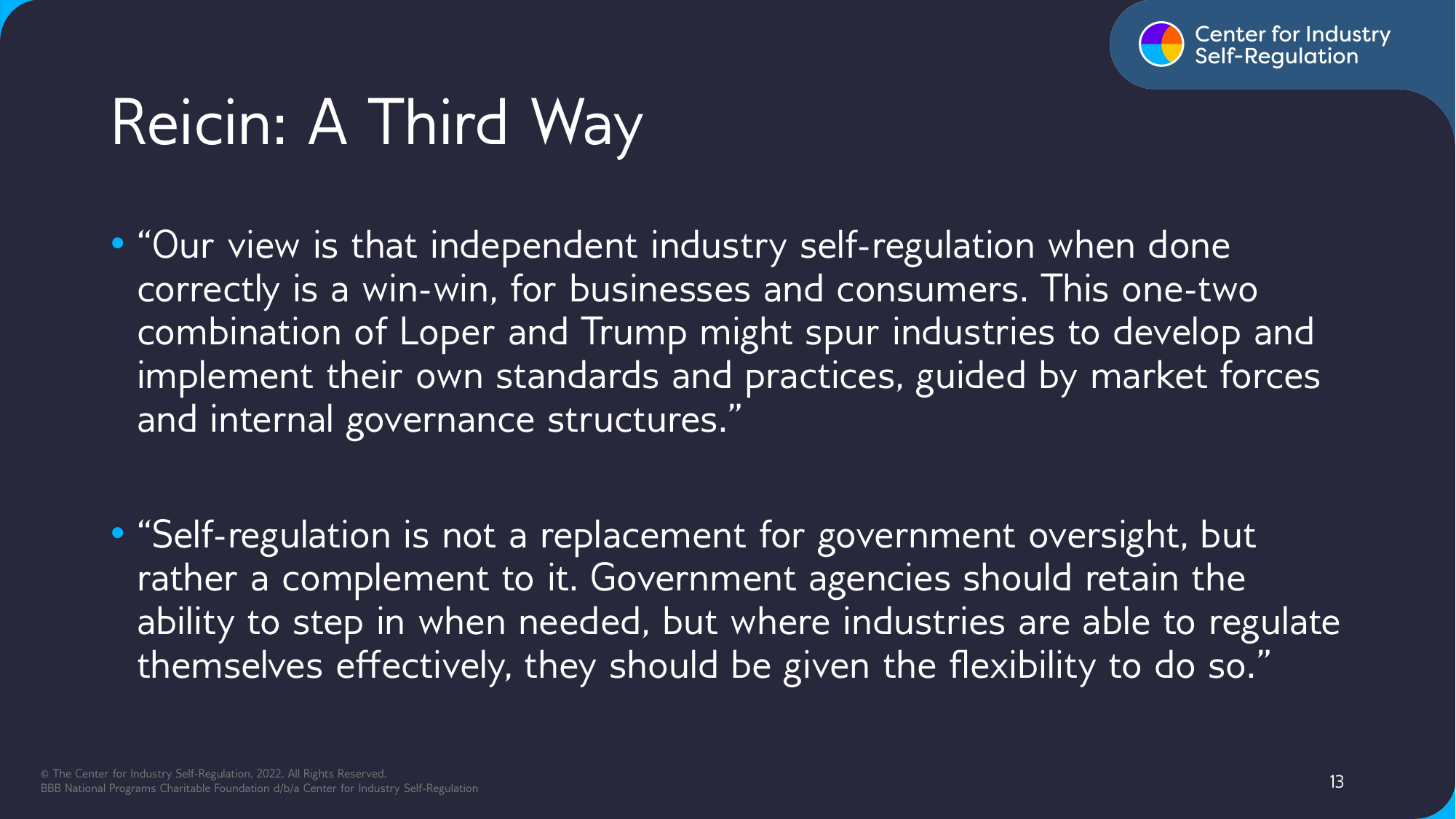

# Reicin: A Third Way​
“Our view is that independent industry self-regulation when done correctly is a win-win, for businesses and consumers. This one-two combination of Loper and Trump might spur industries to develop and implement their own standards and practices, guided by market forces and internal governance structures.”​

“Self-regulation is not a replacement for government oversight, but rather a complement to it. Government agencies should retain the ability to step in when needed, but where industries are able to regulate themselves effectively, they should be given the flexibility to do so.”
13